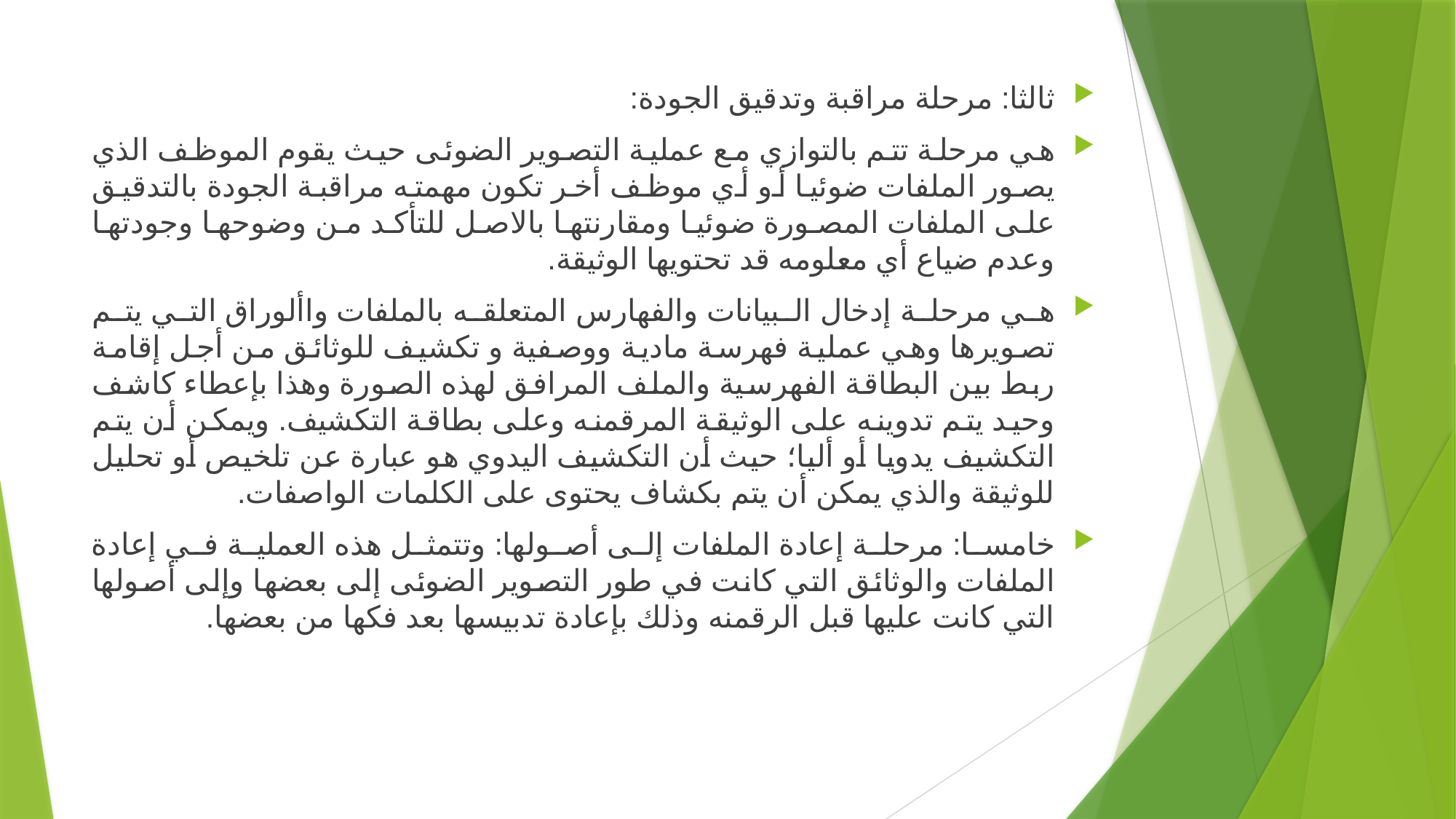

#
ثالثا: مرحلة مراقبة وتدقيق الجودة:
هي مرحلة تتم بالتوازي مع عملية التصوير الضوئى حيث يقوم الموظف الذي يصور الملفات ضوئيا أو أي موظف أخر تكون مهمته مراقبة الجودة بالتدقيق على الملفات المصورة ضوئيا ومقارنتها بالاصل للتأكد من وضوحها وجودتها وعدم ضياع أي معلومه قد تحتويها الوثيقة.
هي مرحلة إدخال البيانات والفهارس المتعلقه بالملفات واألوراق التي يتم تصويرها وهي عملية فهرسة مادية ووصفية و تكشيف للوثائق من أجل إقامة ربط بين البطاقة الفهرسية والملف المرافق لهذه الصورة وهذا بإعطاء كاشف وحيد يتم تدوينه على الوثيقة المرقمنه وعلى بطاقة التكشيف. ويمكن أن يتم التكشيف يدويا أو أليا؛ حيث أن التكشيف اليدوي هو عبارة عن تلخيص أو تحليل للوثيقة والذي يمكن أن يتم بكشاف يحتوى على الكلمات الواصفات.
خامسا: مرحلة إعادة الملفات إلى أصولها: وتتمثل هذه العملية في إعادة الملفات والوثائق التي كانت في طور التصوير الضوئى إلى بعضها وإلى أصولها التي كانت عليها قبل الرقمنه وذلك بإعادة تدبيسها بعد فكها من بعضها.